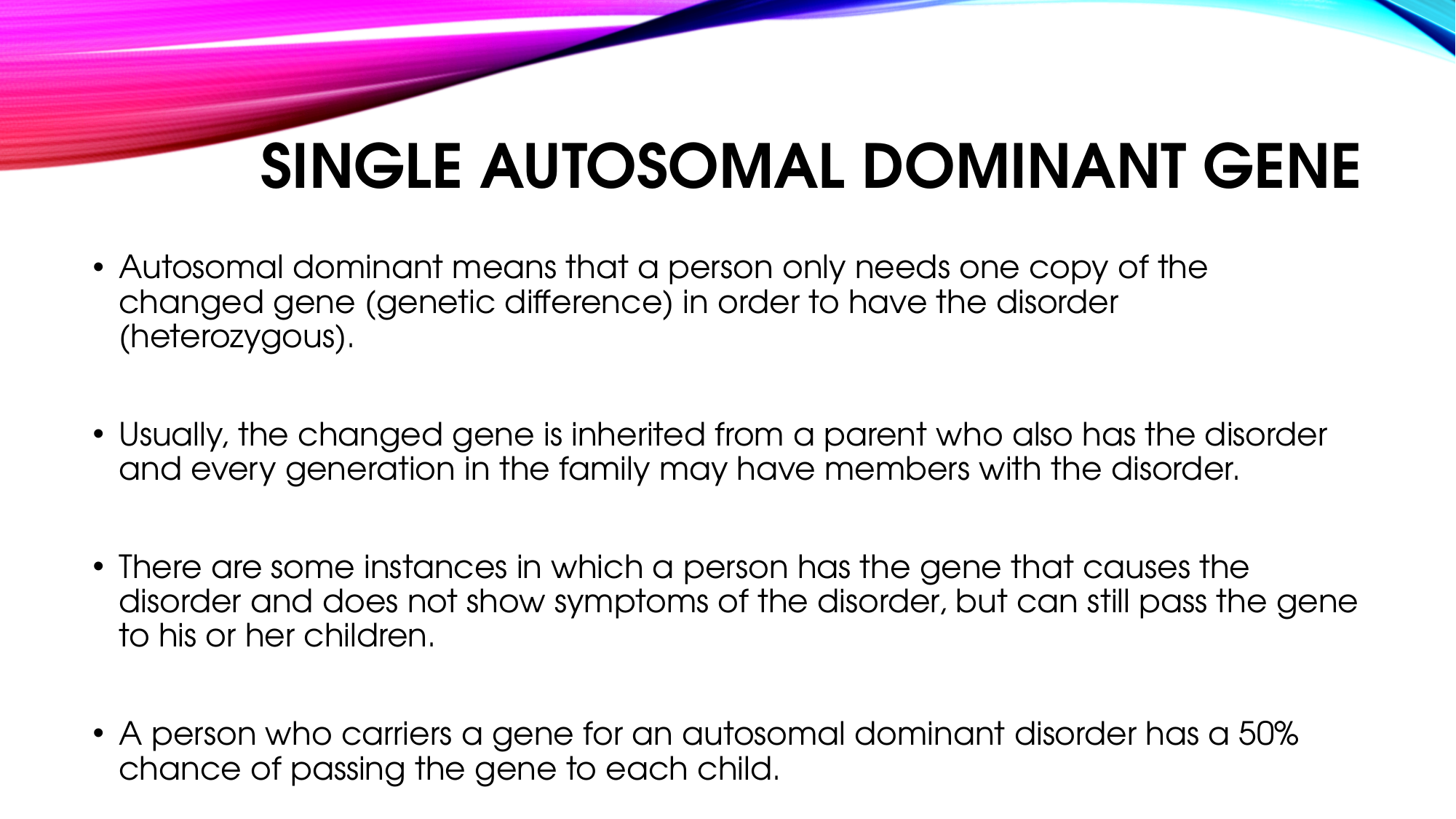

# Single autosomal dominant gene
Autosomal dominant means that a person only needs one copy of the changed gene (genetic difference) in order to have the disorder (heterozygous).

Usually, the changed gene is inherited from a parent who also has the disorder and every generation in the family may have members with the disorder.

There are some instances in which a person has the gene that causes the disorder and does not show symptoms of the disorder, but can still pass the gene to his or her children.

A person who carriers a gene for an autosomal dominant disorder has a 50% chance of passing the gene to each child.